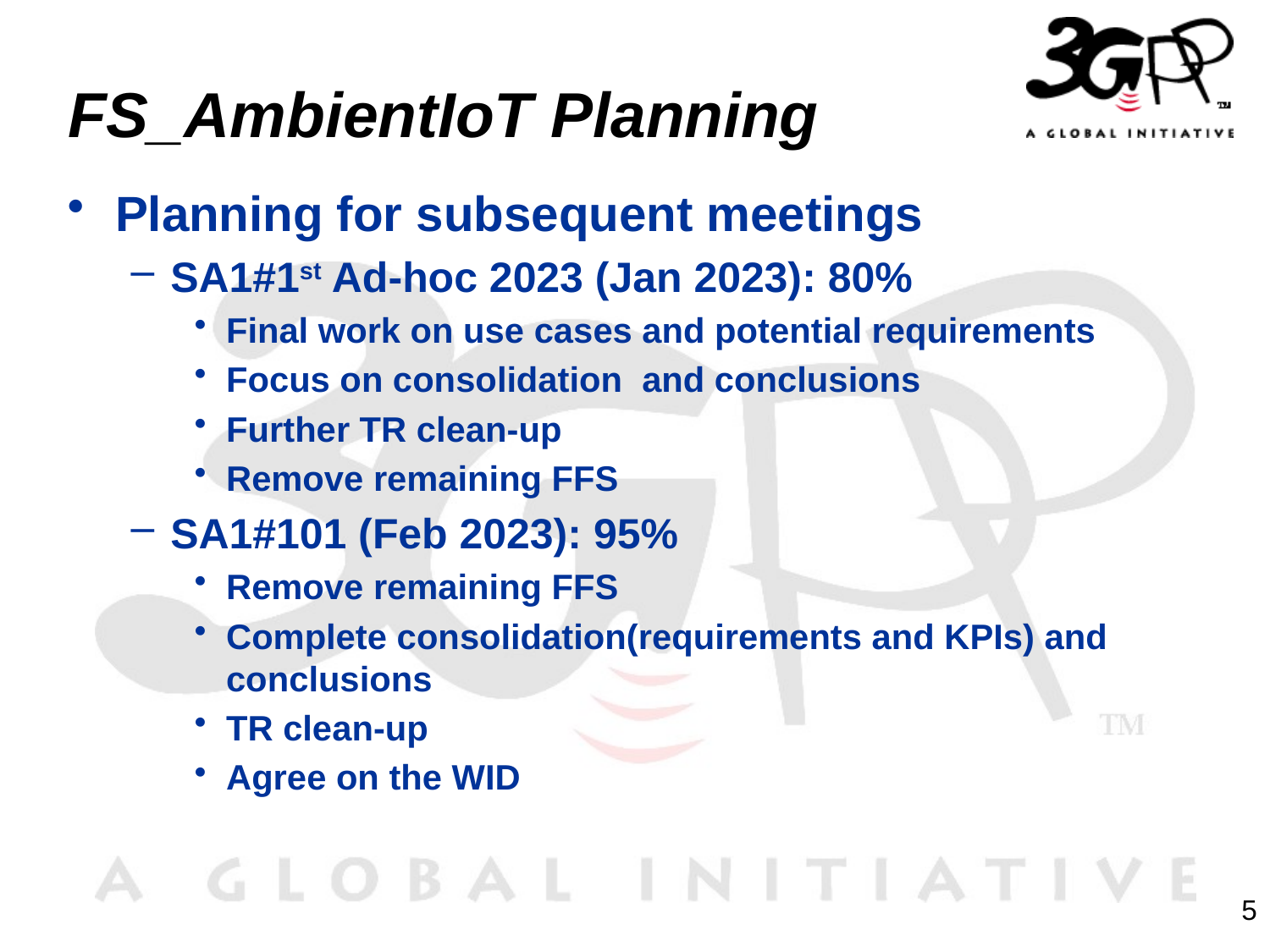

# FS_AmbientIoT Planning
Planning for subsequent meetings
SA1#1st Ad-hoc 2023 (Jan 2023): 80%
Final work on use cases and potential requirements
Focus on consolidation  and conclusions
Further TR clean-up
Remove remaining FFS
SA1#101 (Feb 2023): 95%
Remove remaining FFS
Complete consolidation(requirements and KPIs) and conclusions
TR clean-up
Agree on the WID

5